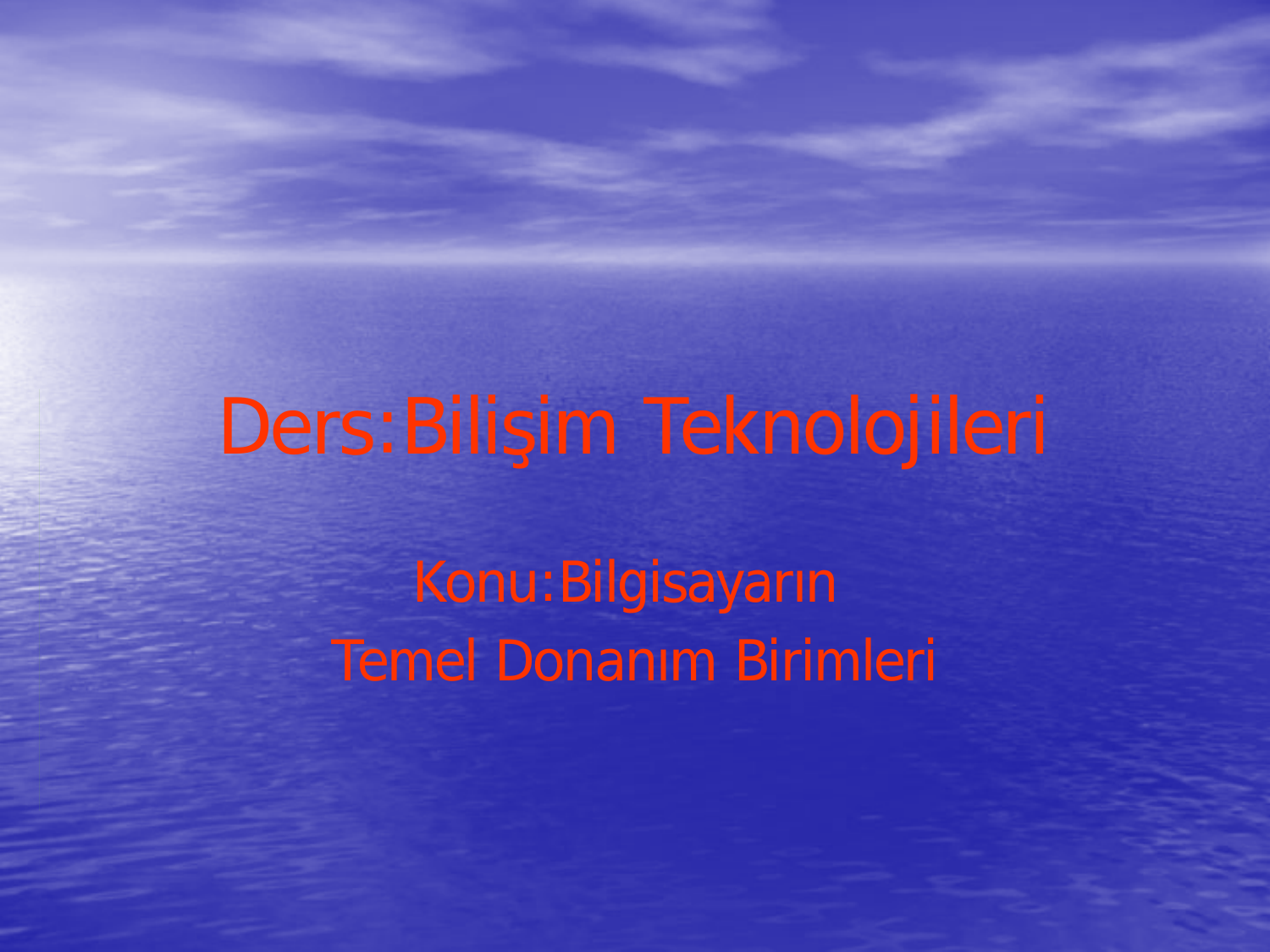

# Ders:Bilişim Teknolojileri
Konu:Bilgisayarın
Temel Donanım Birimleri